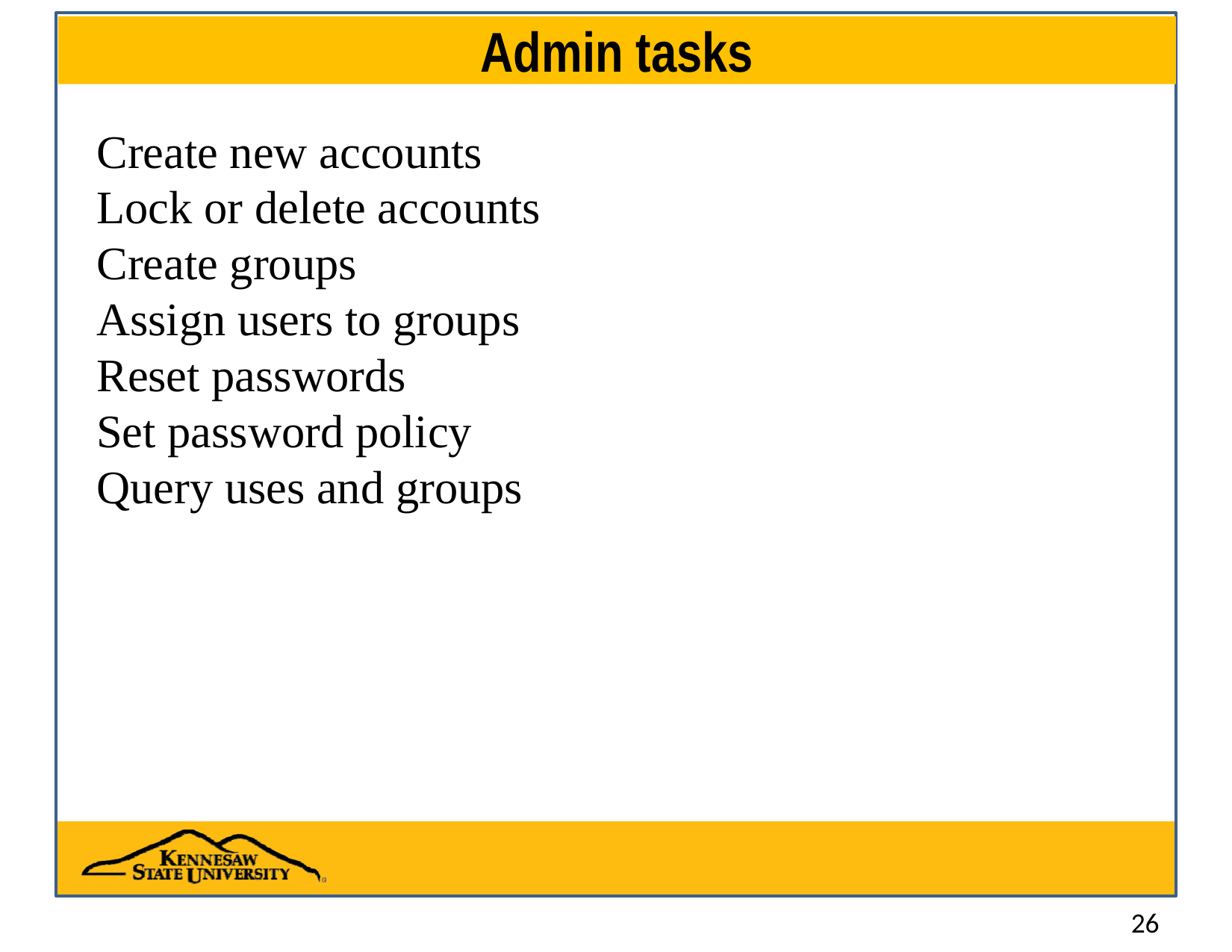

# Admin tasks
Create new accounts
Lock or delete accounts
Create groups
Assign users to groups
Reset passwords
Set password policy
Query uses and groups